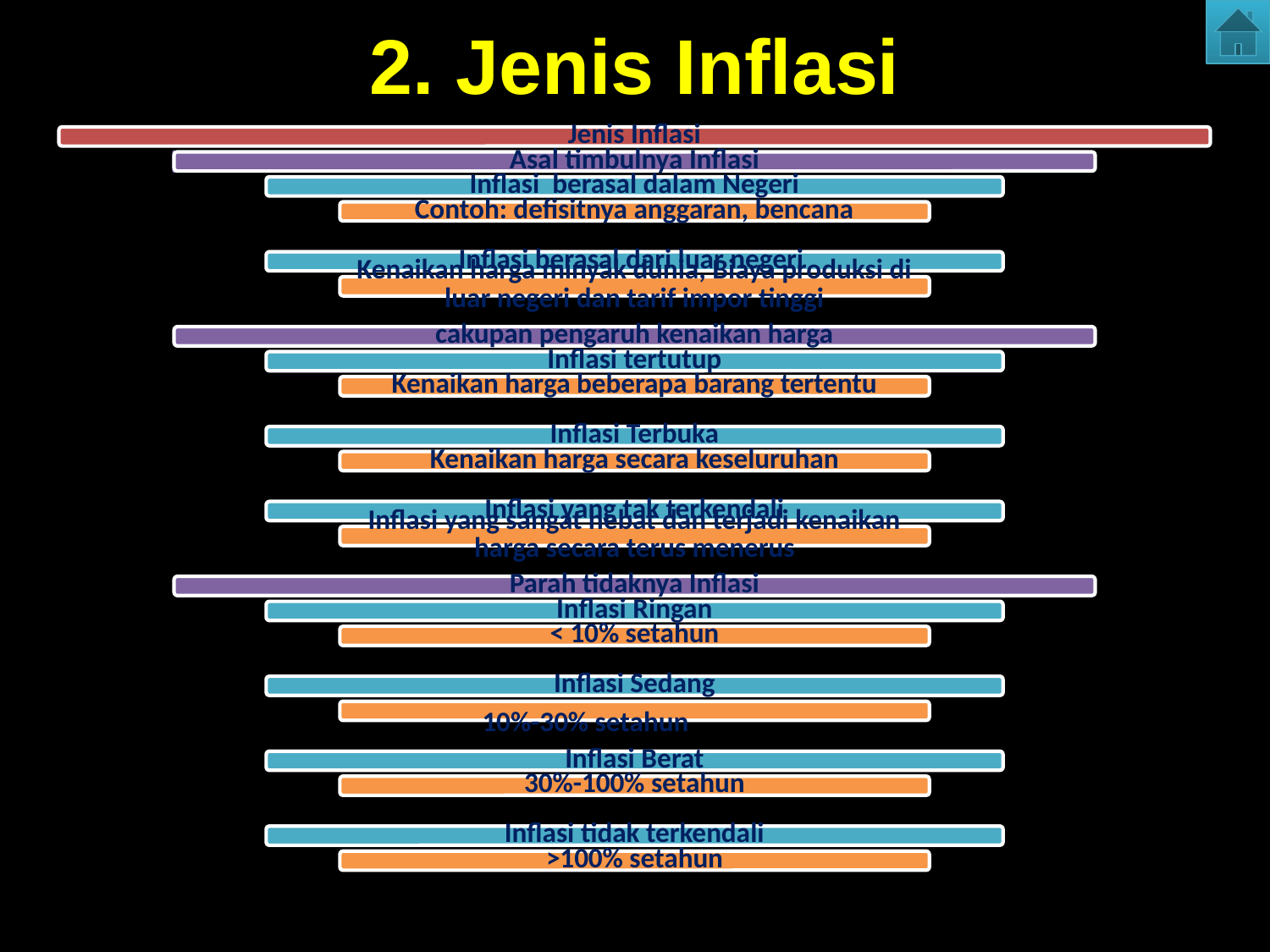

# 2. Jenis Inflasi

Jenis Inflasi
Asal timbulnya Inflasi
Inflasi  berasal dalam Negeri
cakupan pengaruh kenaikan harga
Inflasi tertutup
Inflasi Ringan
Inflasi Terbuka
Parah tidaknya Inflasi
Inflasi Sedang
Inflasi Berat
Inflasi tidak terkendali
Contoh: defisitnya anggaran, bencana
Kenaikan harga beberapa barang tertentu
Kenaikan harga secara keseluruhan
< 10% setahun
                10%-30% setahun
30%-100% setahun
>100% setahun